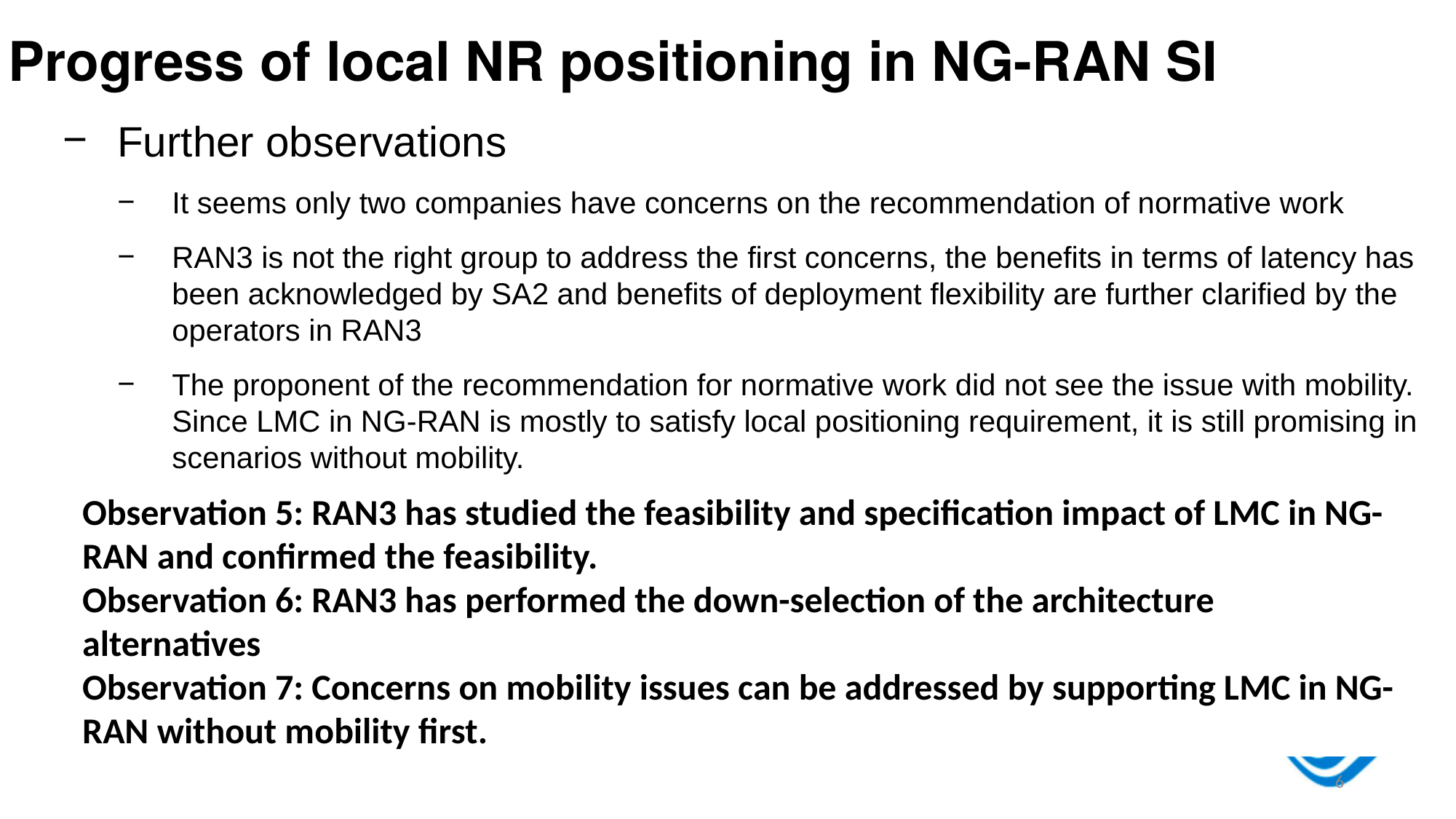

Progress of local NR positioning in NG-RAN SI
Further observations
It seems only two companies have concerns on the recommendation of normative work
RAN3 is not the right group to address the first concerns, the benefits in terms of latency has been acknowledged by SA2 and benefits of deployment flexibility are further clarified by the operators in RAN3
The proponent of the recommendation for normative work did not see the issue with mobility. Since LMC in NG-RAN is mostly to satisfy local positioning requirement, it is still promising in scenarios without mobility.

Observation 5: RAN3 has studied the feasibility and specification impact of LMC in NG-RAN and confirmed the feasibility.
Observation 6: RAN3 has performed the down-selection of the architecture alternatives
Observation 7: Concerns on mobility issues can be addressed by supporting LMC in NG-RAN without mobility first.
6